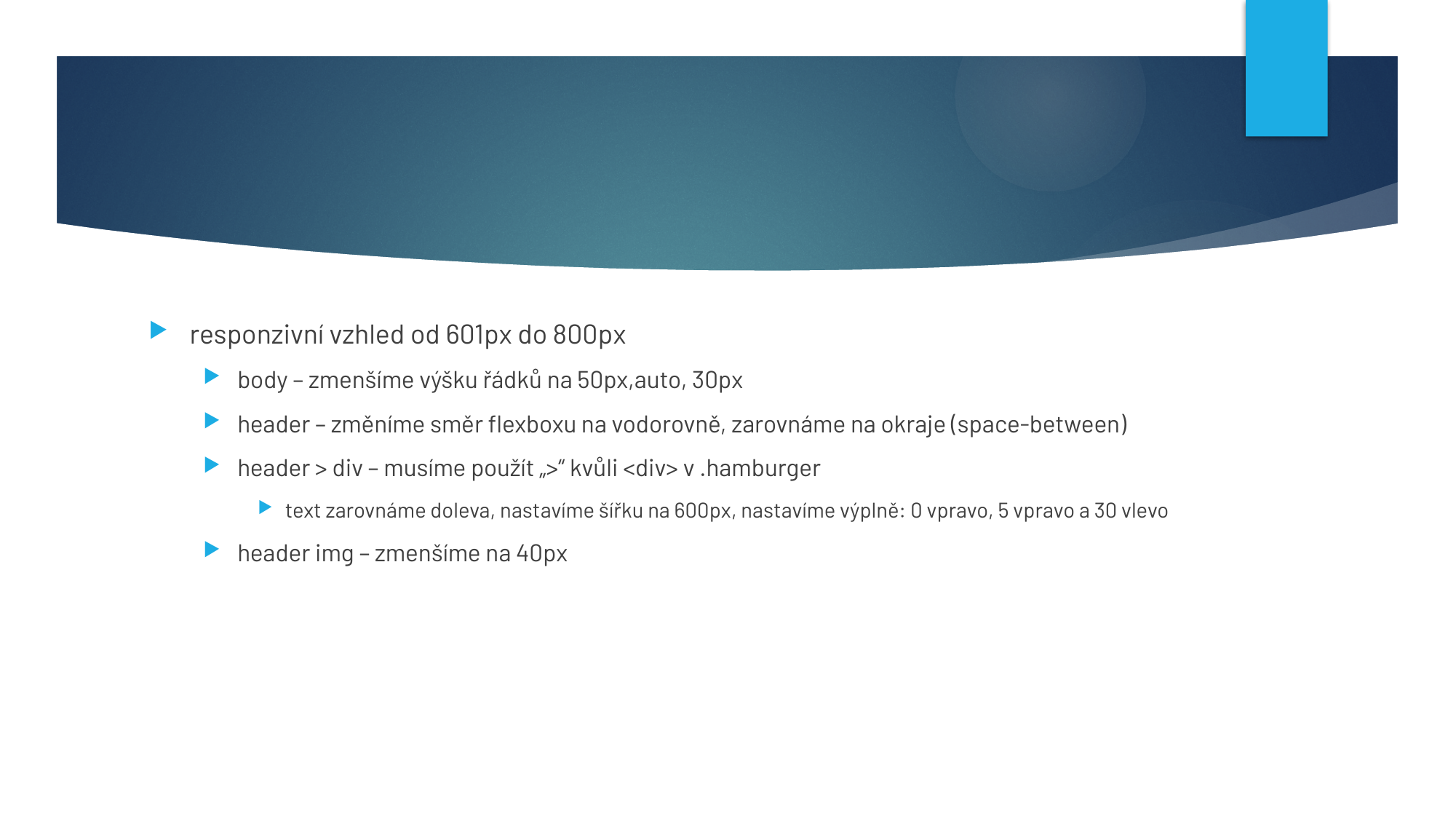

#
responzivní vzhled od 601px do 800px
body – zmenšíme výšku řádků na 50px,auto, 30px
header – změníme směr flexboxu na vodorovně, zarovnáme na okraje (space-between)
header > div – musíme použít „>“ kvůli <div> v .hamburger
text zarovnáme doleva, nastavíme šířku na 600px, nastavíme výplně: 0 vpravo, 5 vpravo a 30 vlevo
header img – zmenšíme na 40px